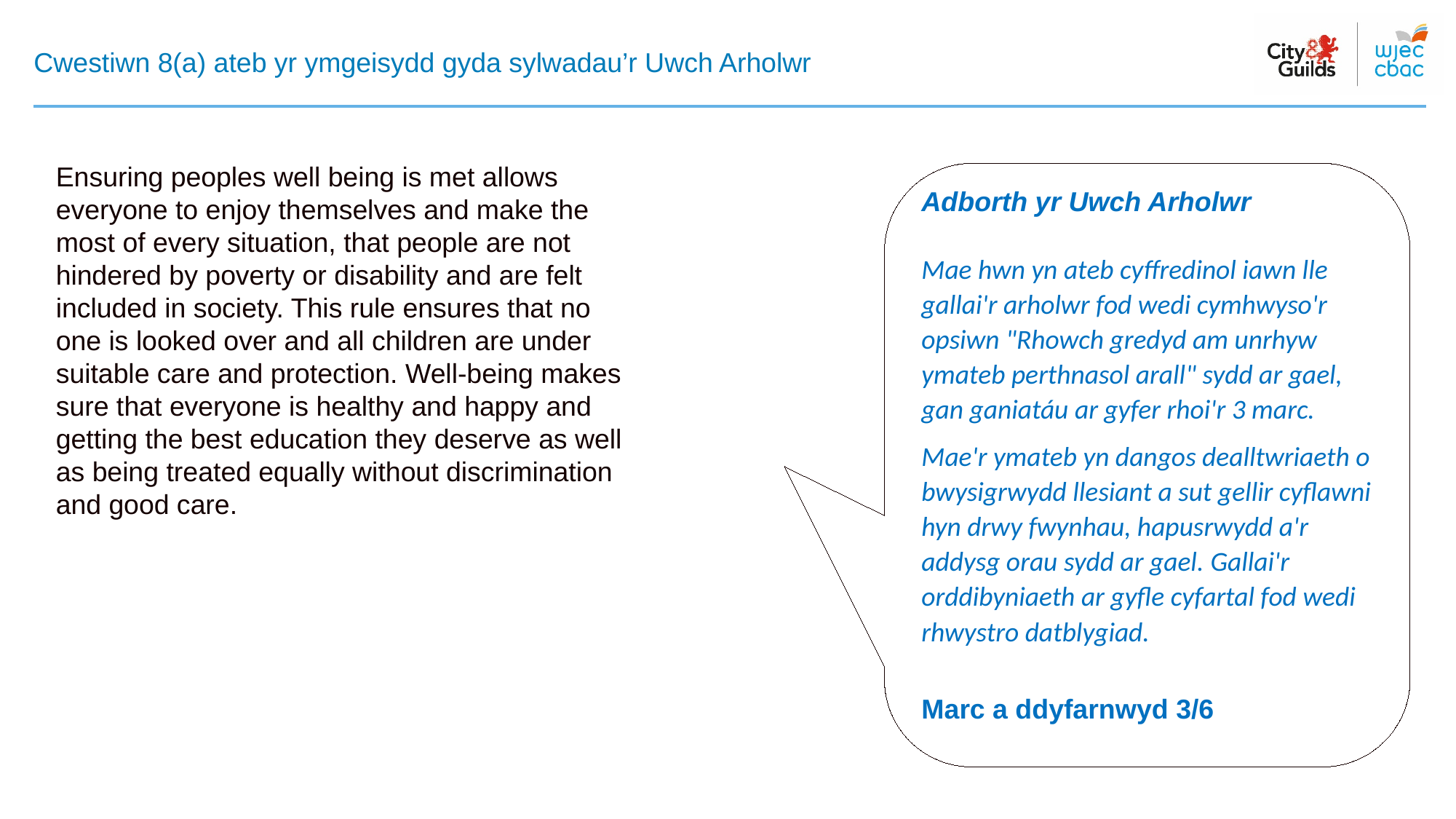

# Cwestiwn 8(a) ateb yr ymgeisydd gyda sylwadau’r Uwch Arholwr
Ensuring peoples well being is met allows everyone to enjoy themselves and make the most of every situation, that people are not hindered by poverty or disability and are felt included in society. This rule ensures that no one is looked over and all children are under suitable care and protection. Well-being makes sure that everyone is healthy and happy and getting the best education they deserve as well as being treated equally without discrimination and good care.

Adborth yr Uwch Arholwr

Mae hwn yn ateb cyffredinol iawn lle gallai'r arholwr fod wedi cymhwyso'r opsiwn "Rhowch gredyd am unrhyw ymateb perthnasol arall" sydd ar gael, gan ganiatáu ar gyfer rhoi'r 3 marc.
Mae'r ymateb yn dangos dealltwriaeth o bwysigrwydd llesiant a sut gellir cyflawni hyn drwy fwynhau, hapusrwydd a'r addysg orau sydd ar gael. Gallai'r orddibyniaeth ar gyfle cyfartal fod wedi rhwystro datblygiad.

Marc a ddyfarnwyd 3/6